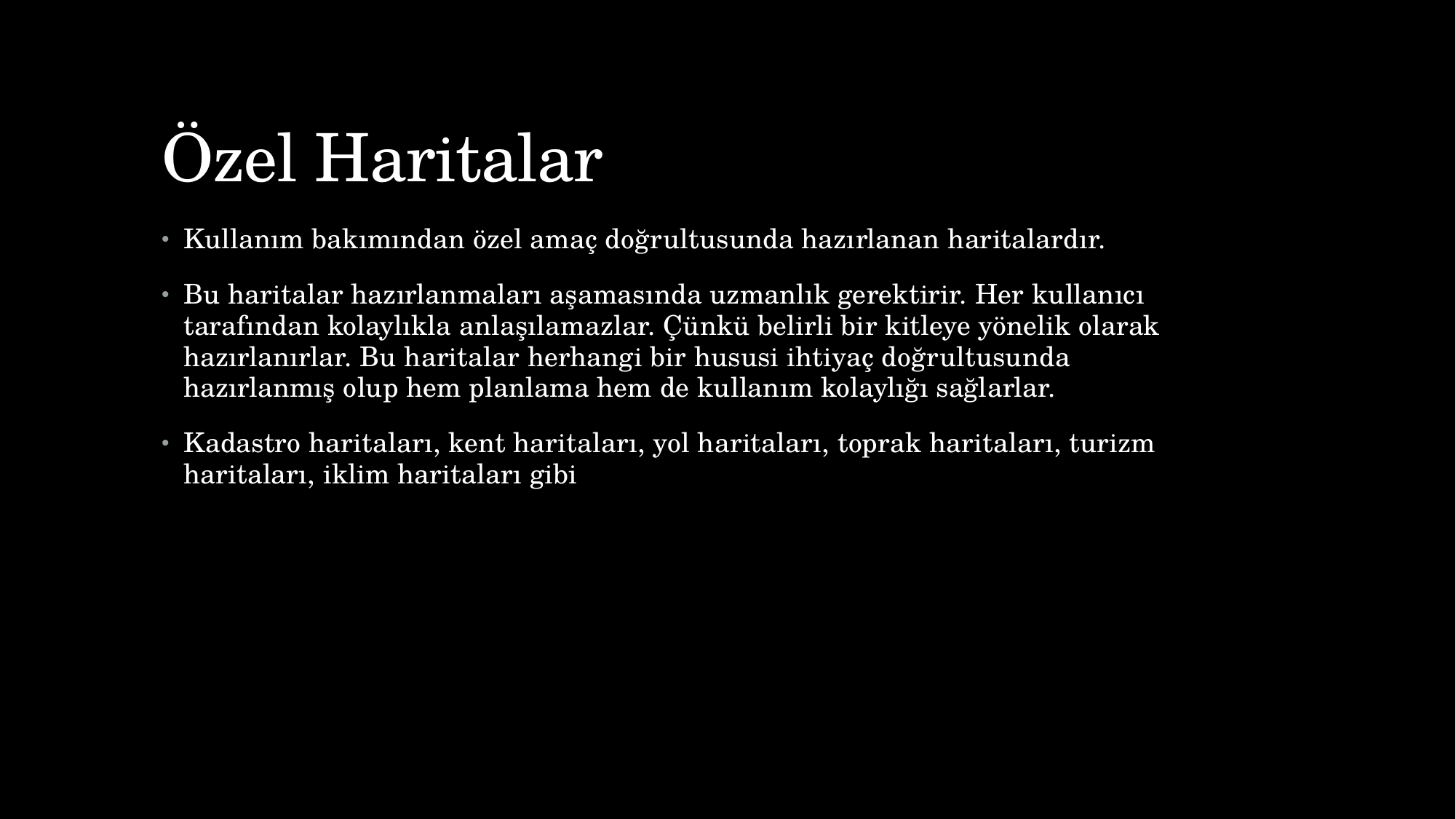

# Özel Haritalar
Kullanım bakımından özel amaç doğrultusunda hazırlanan haritalardır.
Bu haritalar hazırlanmaları aşamasında uzmanlık gerektirir. Her kullanıcı tarafından kolaylıkla anlaşılamazlar. Çünkü belirli bir kitleye yönelik olarak hazırlanırlar. Bu haritalar herhangi bir hususi ihtiyaç doğrultusunda hazırlanmış olup hem planlama hem de kullanım kolaylığı sağlarlar.
Kadastro haritaları, kent haritaları, yol haritaları, toprak haritaları, turizm haritaları, iklim haritaları gibi